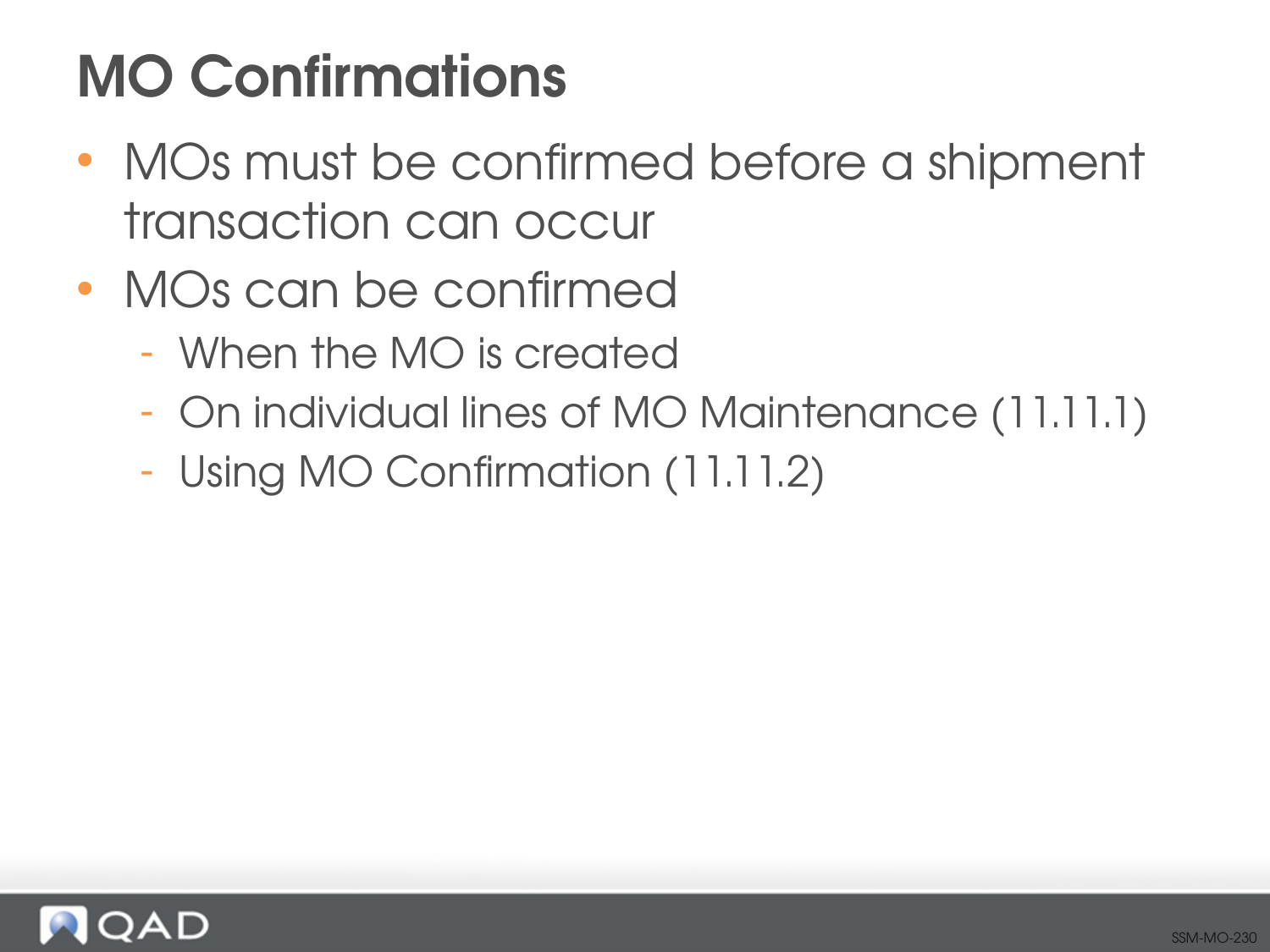

# MO Confirmations
MOs must be confirmed before a shipment transaction can occur
MOs can be confirmed
When the MO is created
On individual lines of MO Maintenance (11.11.1)
Using MO Confirmation (11.11.2)

SSM-MO-230